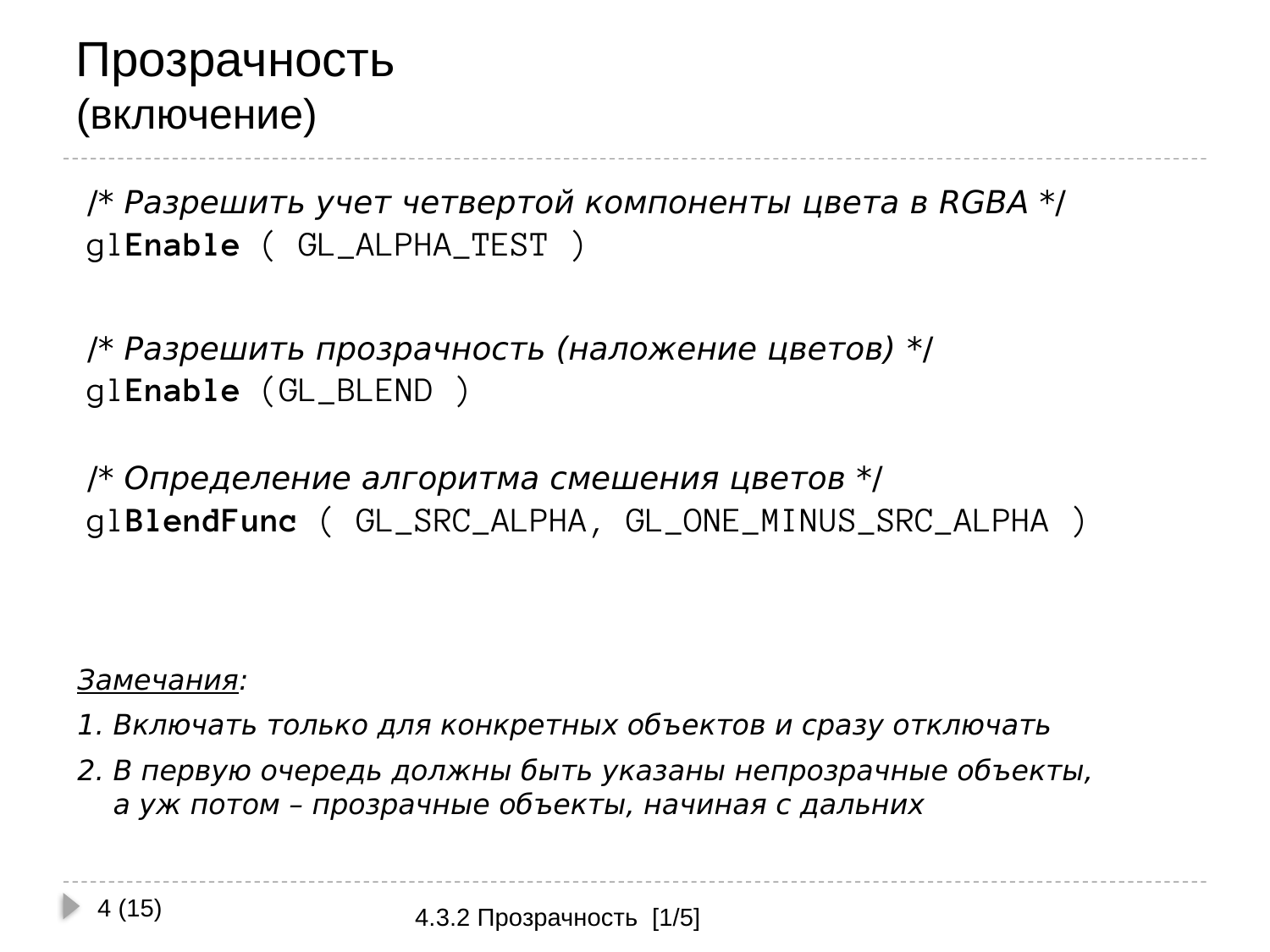

# Прозрачность (включение)
/* Разрешить учет четвертой компоненты цвета в RGBA */
glEnable ( GL_ALPHA_TEST )
/* Разрешить прозрачность (наложение цветов) */
glEnable (GL_BLEND )
/* Определение алгоритма смешения цветов */
glBlendFunc ( GL_SRC_ALPHA, GL_ONE_MINUS_SRC_ALPHA )
Замечания:
1. Включать только для конкретных объектов и сразу отключать
2. В первую очередь должны быть указаны непрозрачные объекты,
    а уж потом – прозрачные объекты, начиная с дальних
4 (15)
4.3.2 Прозрачность  [1/5]